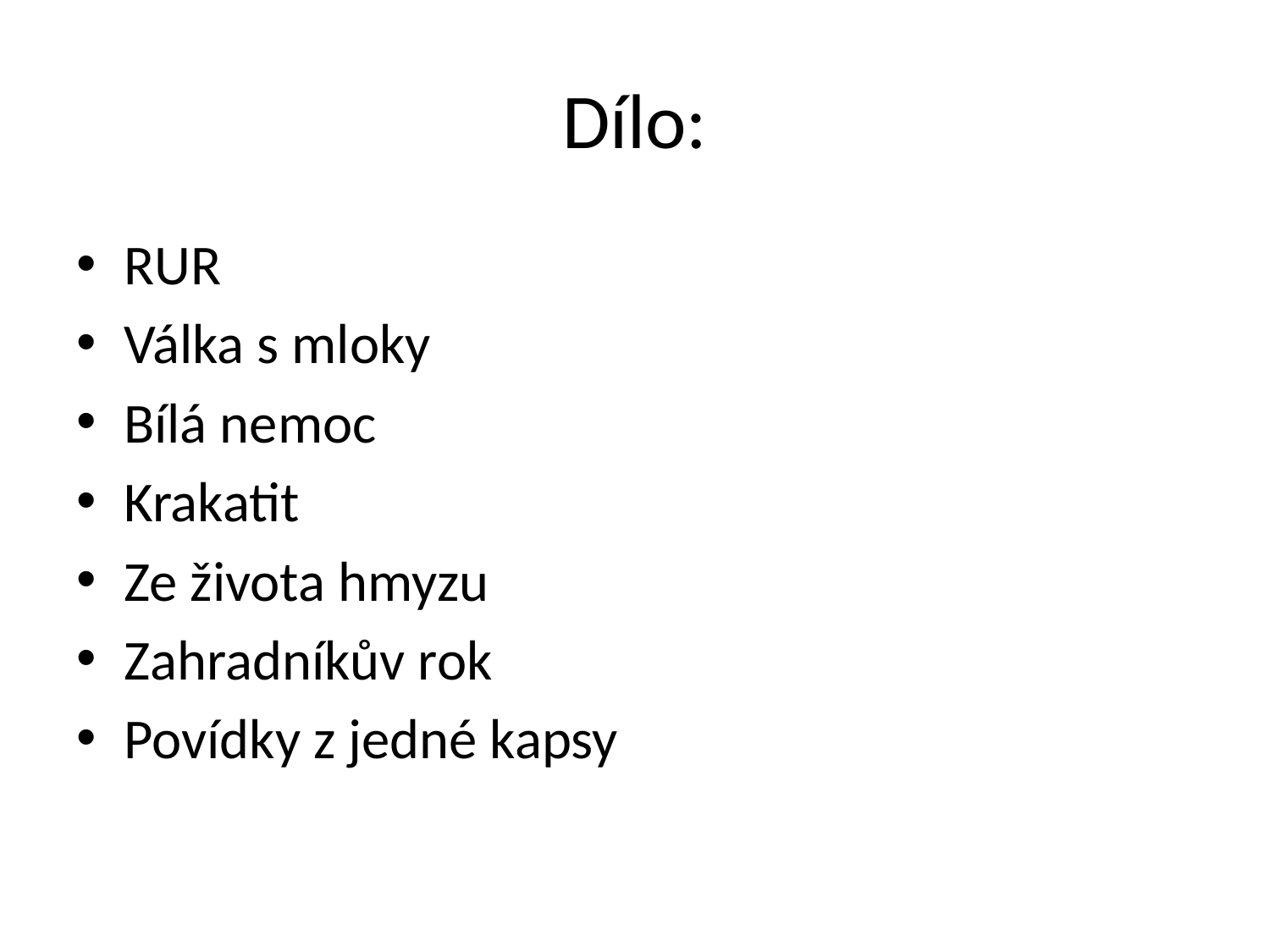

# Dílo:
RUR
Válka s mloky
Bílá nemoc
Krakatit
Ze života hmyzu
Zahradníkův rok
Povídky z jedné kapsy